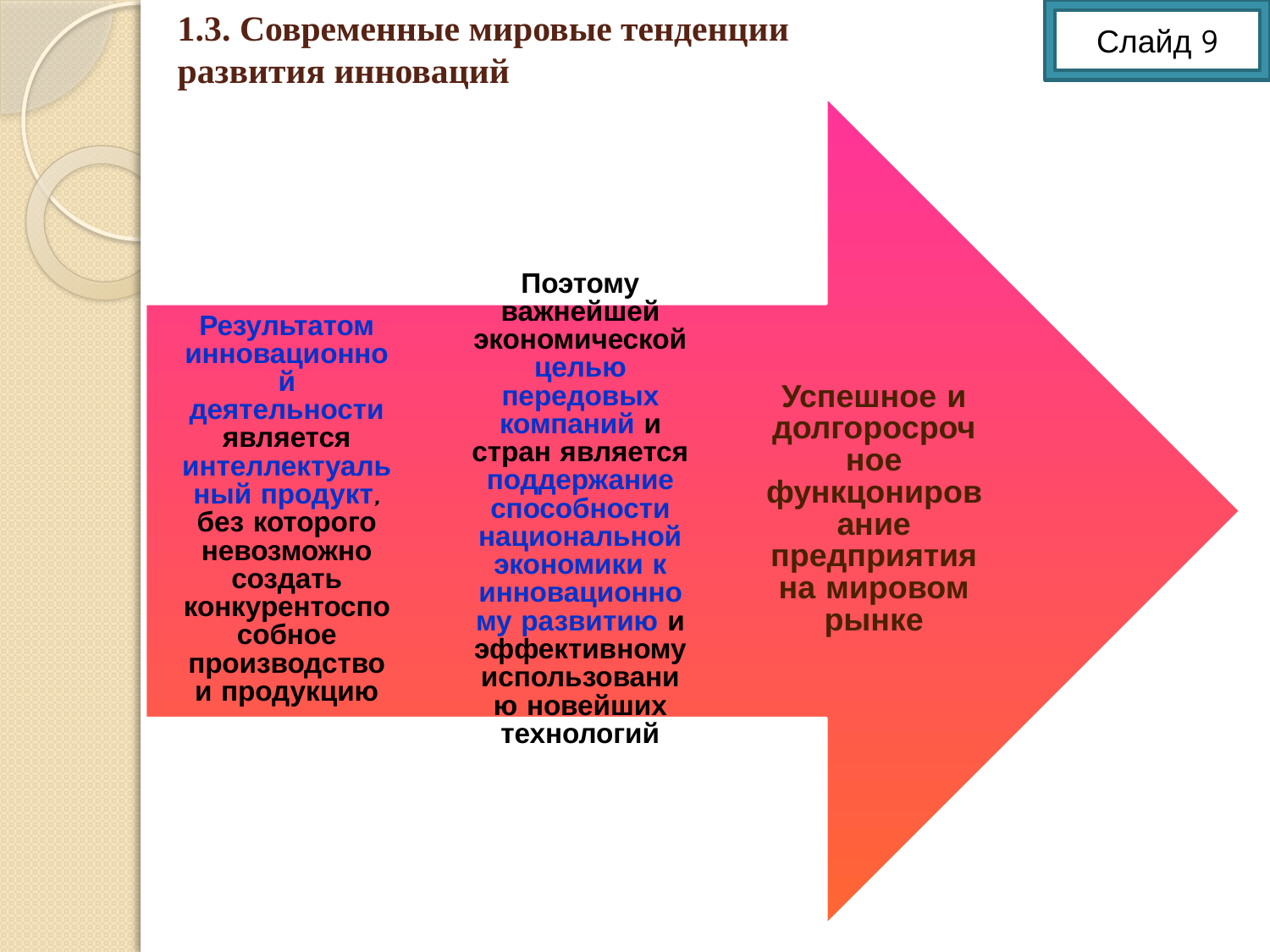

# 1.3. Современные мировые тенденции развития инноваций
Слайд 9
Результатом инновационной деятельности является интеллектуальный продукт, без которого невозможно создать конкурентоспособное производство и продукцию
Поэтому важнейшей экономической целью передовых компаний и стран является поддержание способности национальной экономики к инновационному развитию и эффективному использованию новейших технологий
Успешное и долгоросрочное функцонирование предприятия на мировом рынке